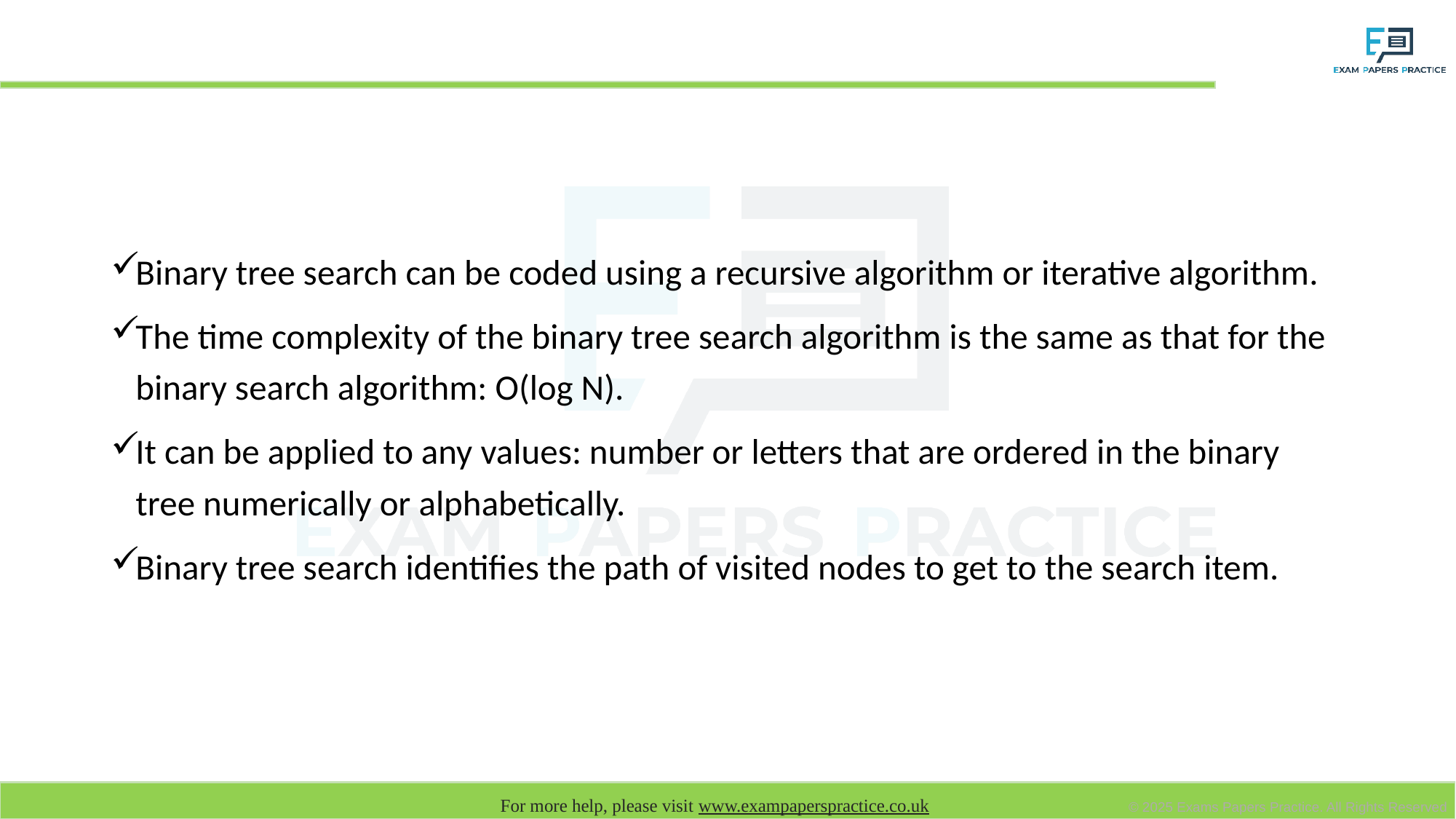

# Binary Tree search

Binary tree search can be coded using a recursive algorithm or iterative algorithm.
The time complexity of the binary tree search algorithm is the same as that for the binary search algorithm: O(log N).
It can be applied to any values: number or letters that are ordered in the binary tree numerically or alphabetically.
Binary tree search identifies the path of visited nodes to get to the search item.